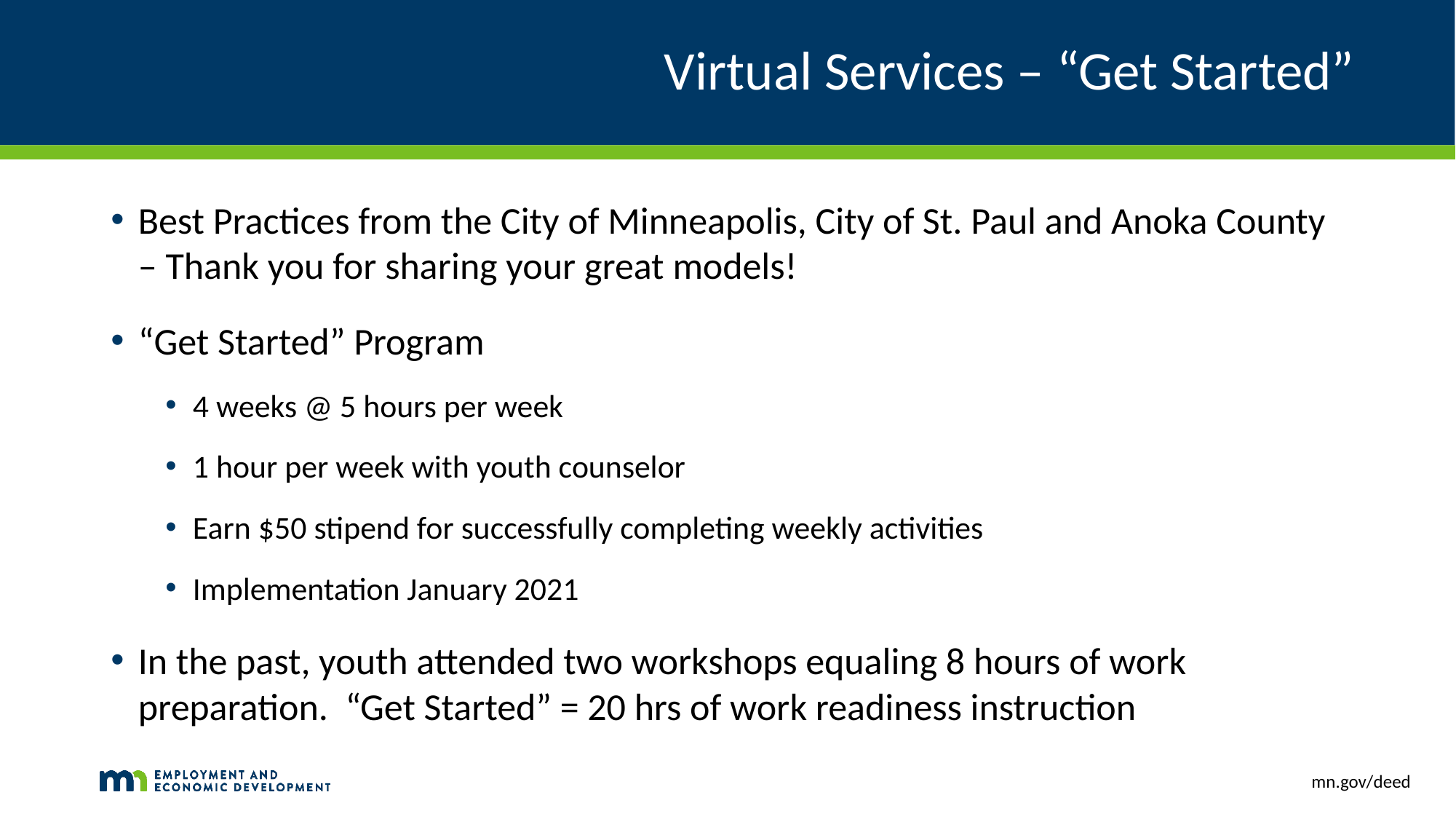

# Virtual Services – “Get Started”
Best Practices from the City of Minneapolis, City of St. Paul and Anoka County – Thank you for sharing your great models!
“Get Started” Program
4 weeks @ 5 hours per week
1 hour per week with youth counselor
Earn $50 stipend for successfully completing weekly activities
Implementation January 2021
In the past, youth attended two workshops equaling 8 hours of work preparation.  “Get Started” = 20 hrs of work readiness instruction

mn.gov/deed